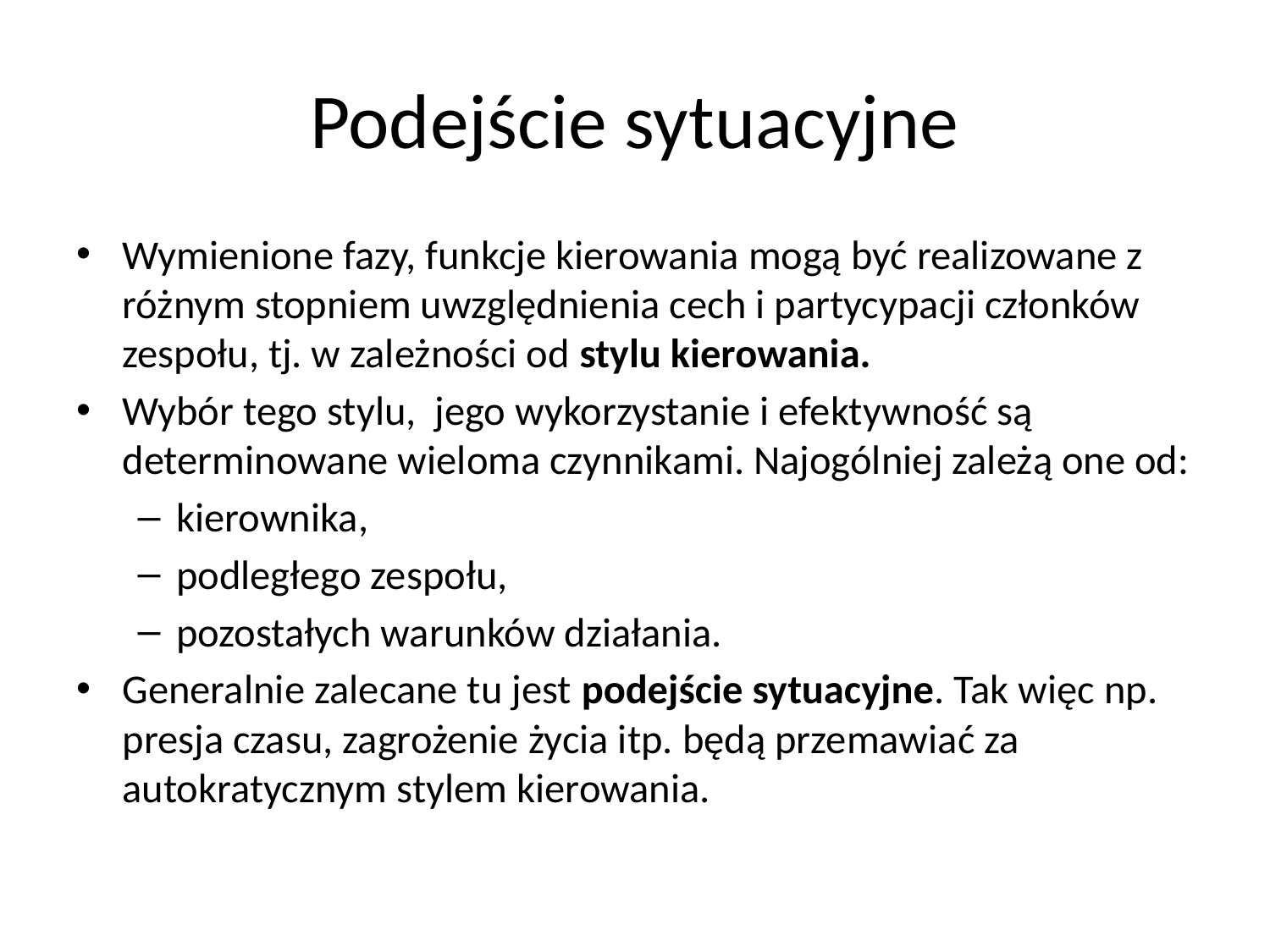

# Podejście sytuacyjne
Wymienione fazy, funkcje kierowania mogą być realizowane z różnym stopniem uwzględnienia cech i partycypacji członków zespołu, tj. w zależności od stylu kierowania.
Wybór tego stylu,  jego wykorzystanie i efektywność są determinowane wieloma czynnikami. Najogólniej zależą one od:
kierownika,
podległego zespołu,
pozostałych warunków działania.
Generalnie zalecane tu jest podejście sytuacyjne. Tak więc np. presja czasu, zagrożenie życia itp. będą przemawiać za autokratycznym stylem kierowania.